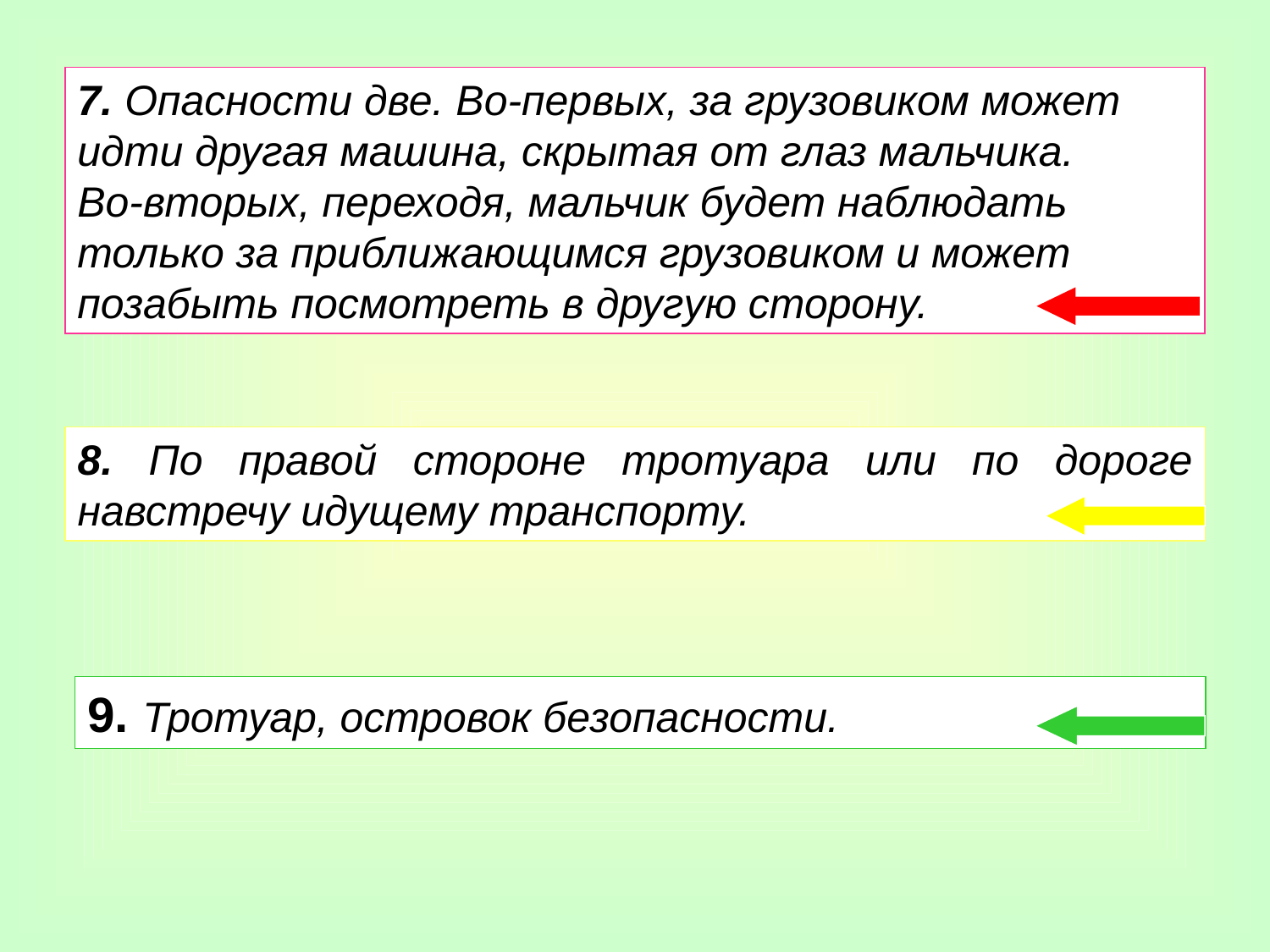

7. Опасности две. Во-первых, за грузовиком может идти другая машина, скрытая от глаз мальчика.
Во-вторых, переходя, мальчик будет наблюдать только за приближающимся грузовиком и может позабыть посмотреть в другую сторону.

8. По правой стороне тротуара или по дороге навстречу идущему транспорту.

9. Тротуар, островок безопасности.